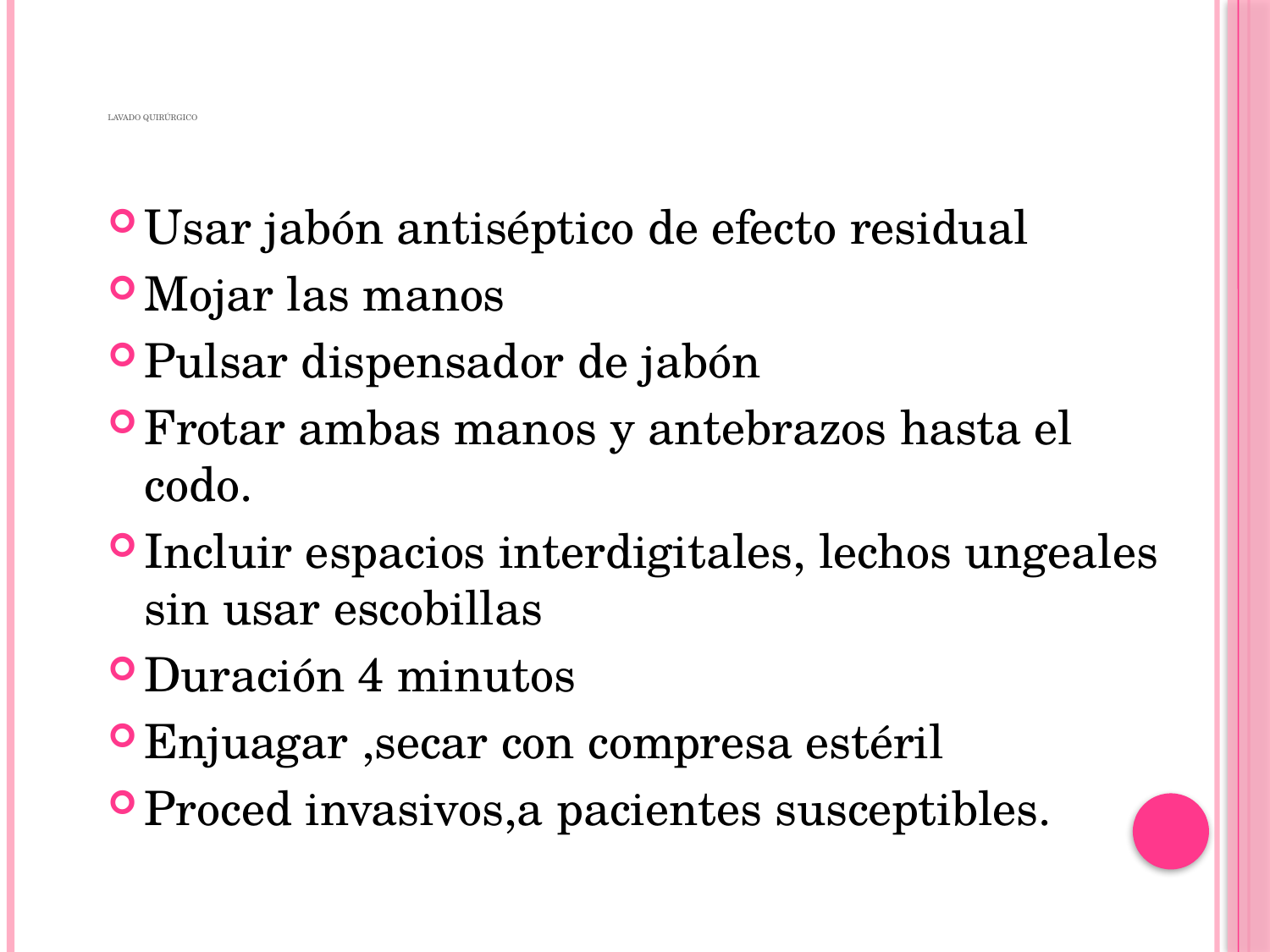

# Lavado quirúrgico
Usar jabón antiséptico de efecto residual
Mojar las manos
Pulsar dispensador de jabón
Frotar ambas manos y antebrazos hasta el codo.
Incluir espacios interdigitales, lechos ungeales sin usar escobillas
Duración 4 minutos
Enjuagar ,secar con compresa estéril
Proced invasivos,a pacientes susceptibles.